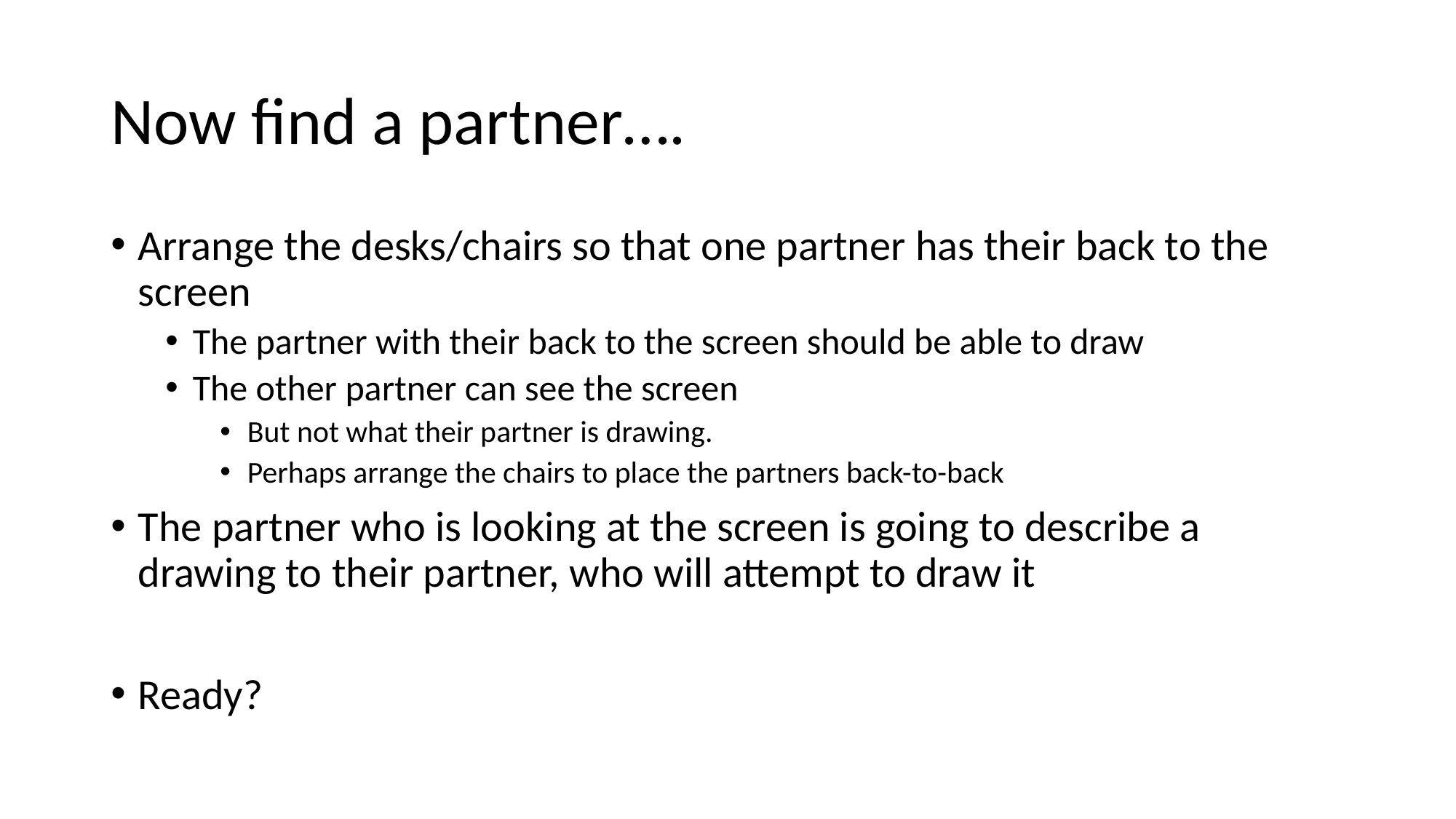

# Now find a partner….
Arrange the desks/chairs so that one partner has their back to the screen
The partner with their back to the screen should be able to draw
The other partner can see the screen
But not what their partner is drawing.
Perhaps arrange the chairs to place the partners back-to-back
The partner who is looking at the screen is going to describe a drawing to their partner, who will attempt to draw it

Ready?